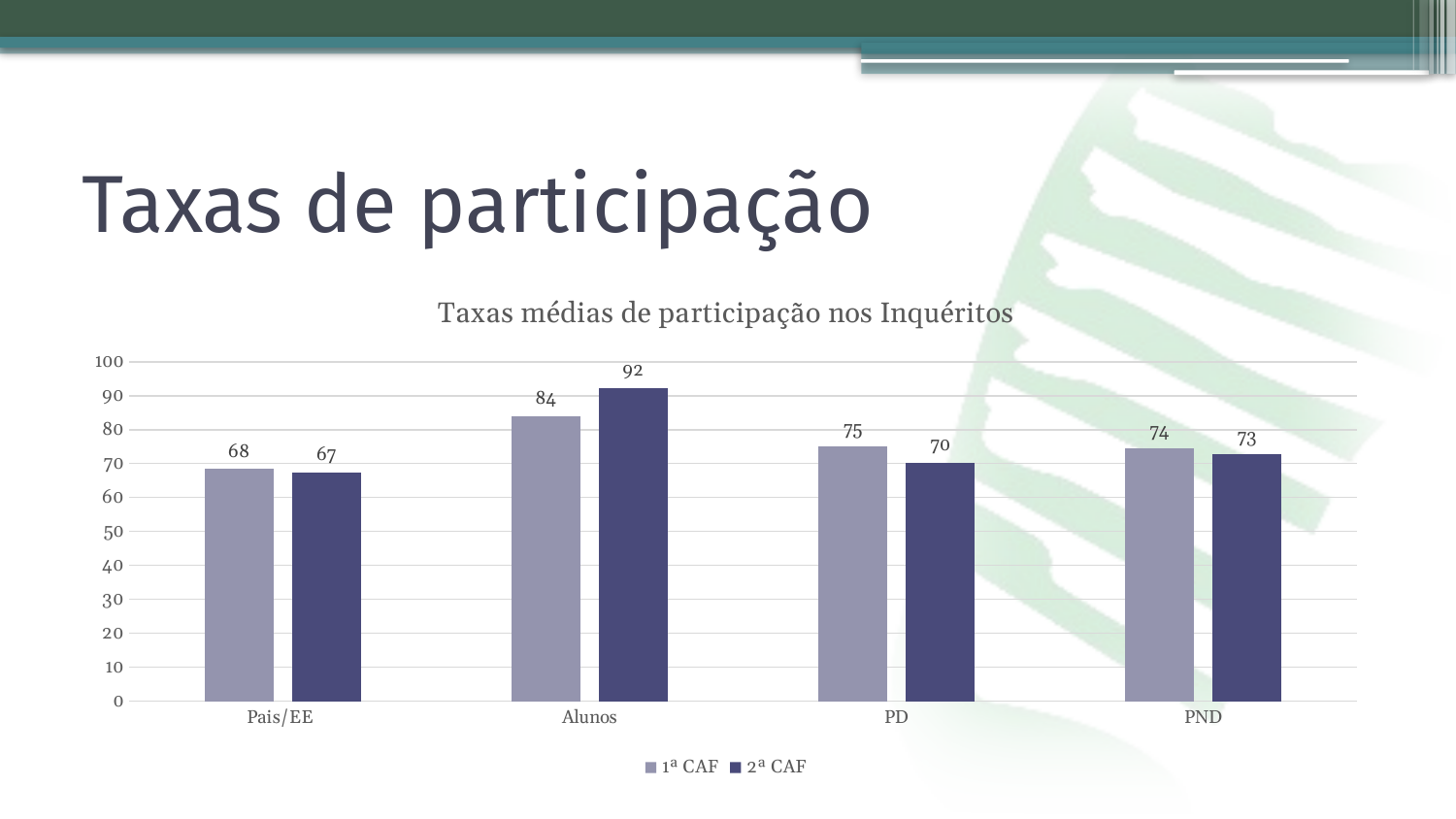

# Taxas de participação

### Chart:

| Category | 1ª CAF | 2ª CAF |
|---|---|---|
| Pais/EE  | 68.39314106238332 | 67.36010654880512 |
| Alunos | 83.95862141527975 | 92.21175073868358 |
| PD | 75.0022033224395 | 70.23751638098103 |
| PND | 74.37699343810603 | 72.6509379200527 |